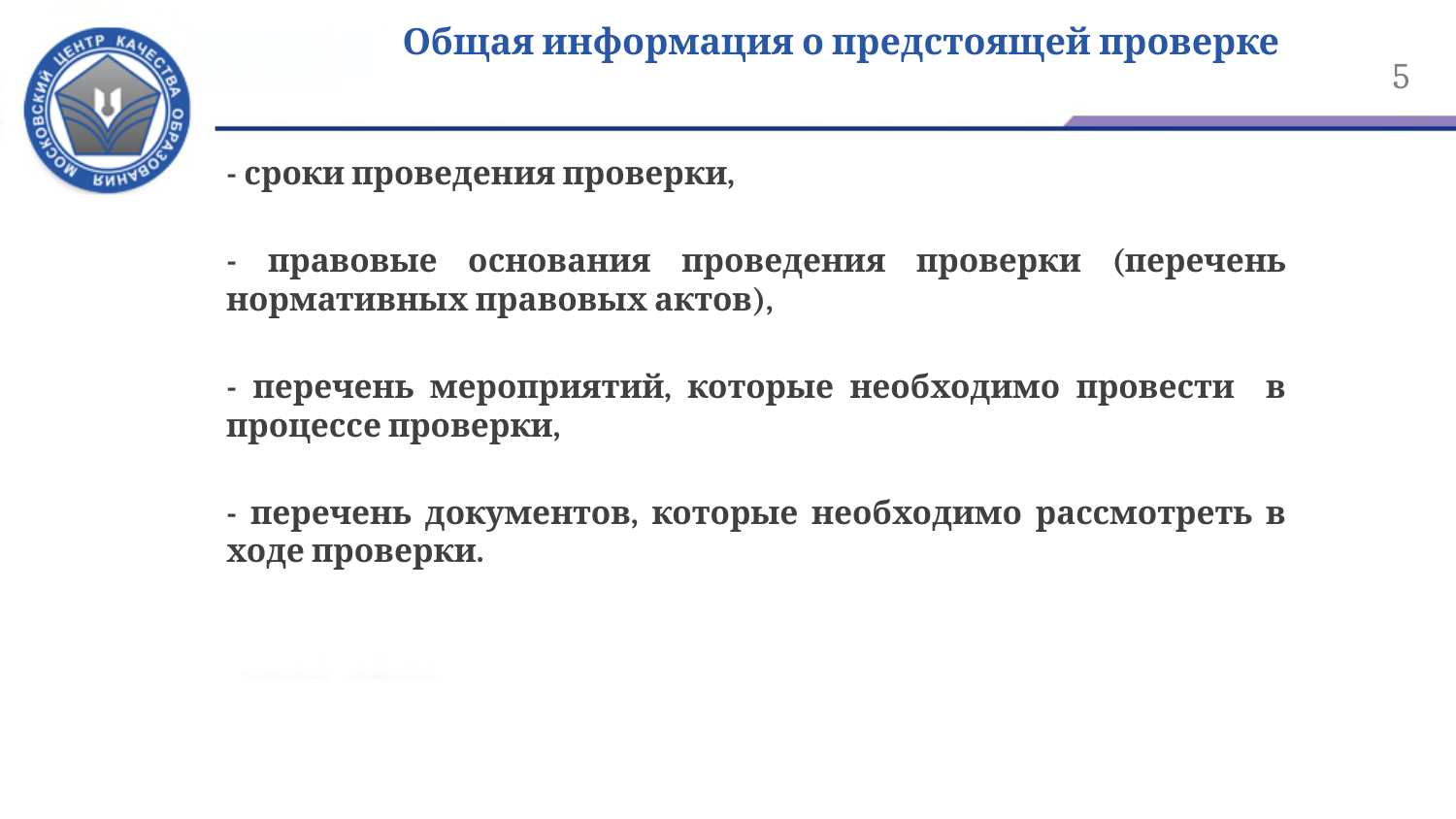

# Общая информация о предстоящей проверке
5
- сроки проведения проверки,
- правовые основания проведения проверки (перечень нормативных правовых актов),
- перечень мероприятий, которые необходимо провести  в процессе проверки,
- перечень документов, которые необходимо рассмотреть в ходе проверки.